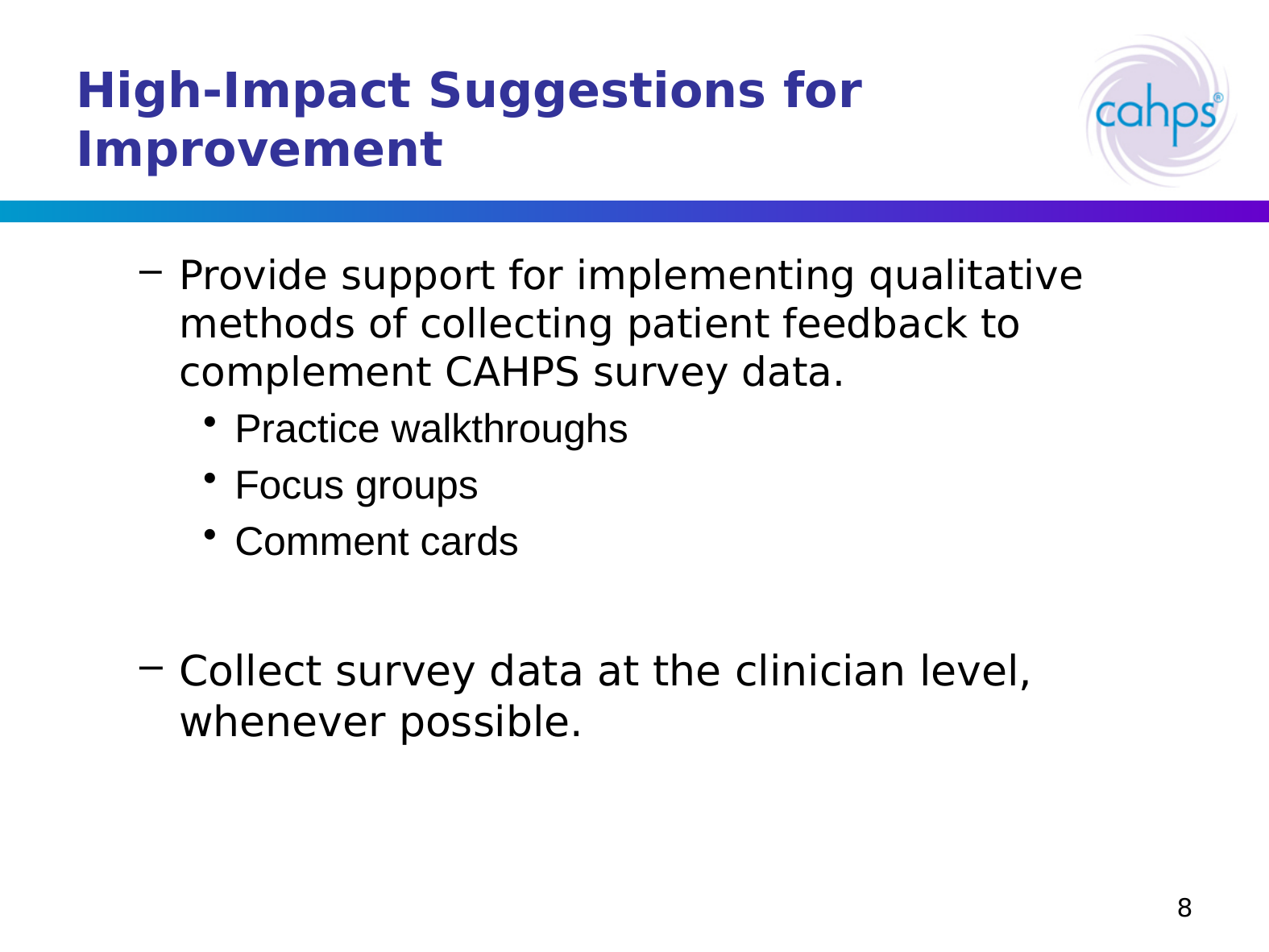

# High-Impact Suggestions for Improvement
Provide support for implementing qualitative methods of collecting patient feedback to complement CAHPS survey data.
Practice walkthroughs
Focus groups
Comment cards

Collect survey data at the clinician level, whenever possible.

8